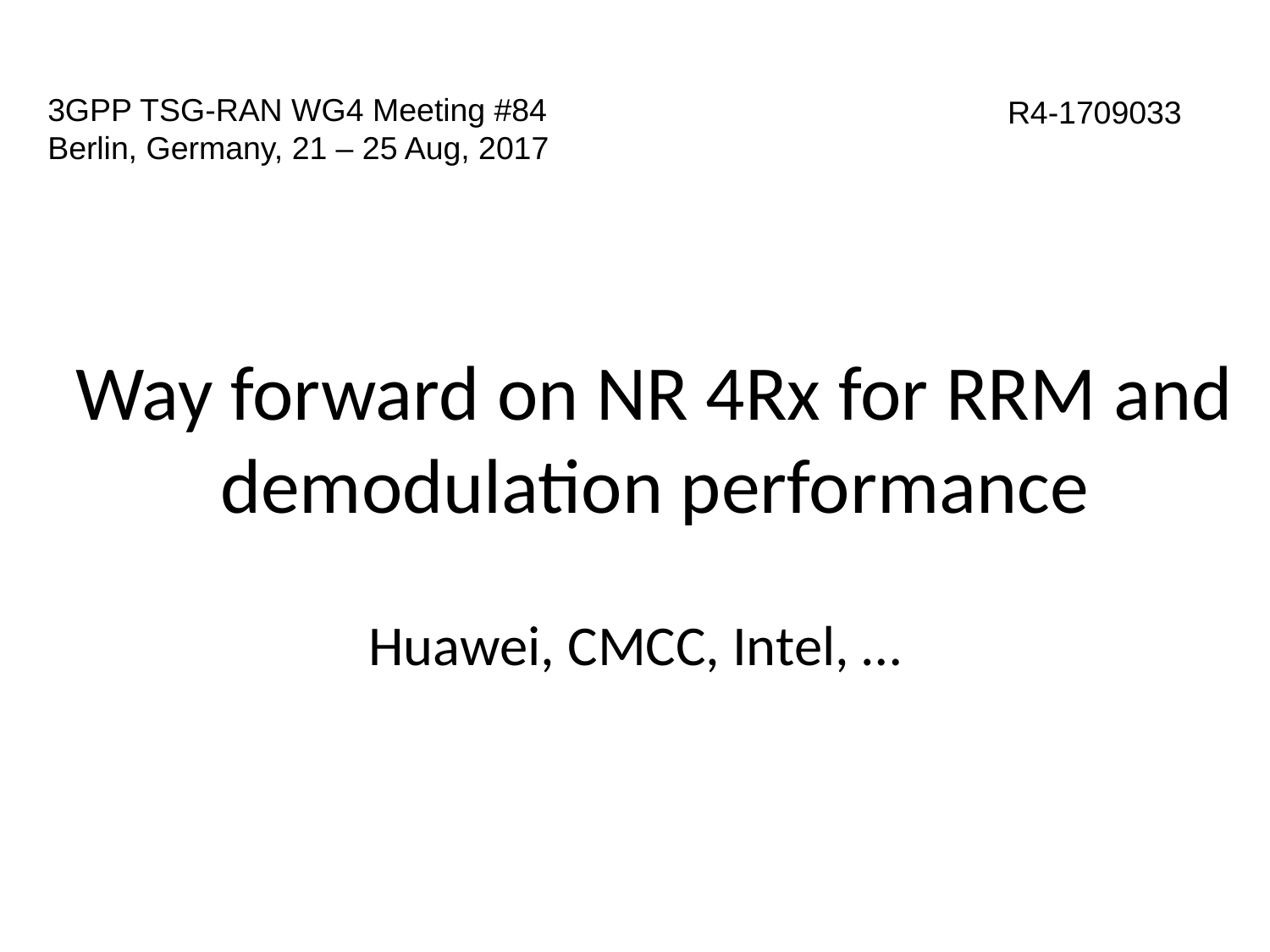

# 3GPP TSG-RAN WG4 Meeting #84 Berlin, Germany, 21 – 25 Aug, 2017
R4-1709033
Way forward on NR 4Rx for RRM and demodulation performance
Huawei, CMCC, Intel, …